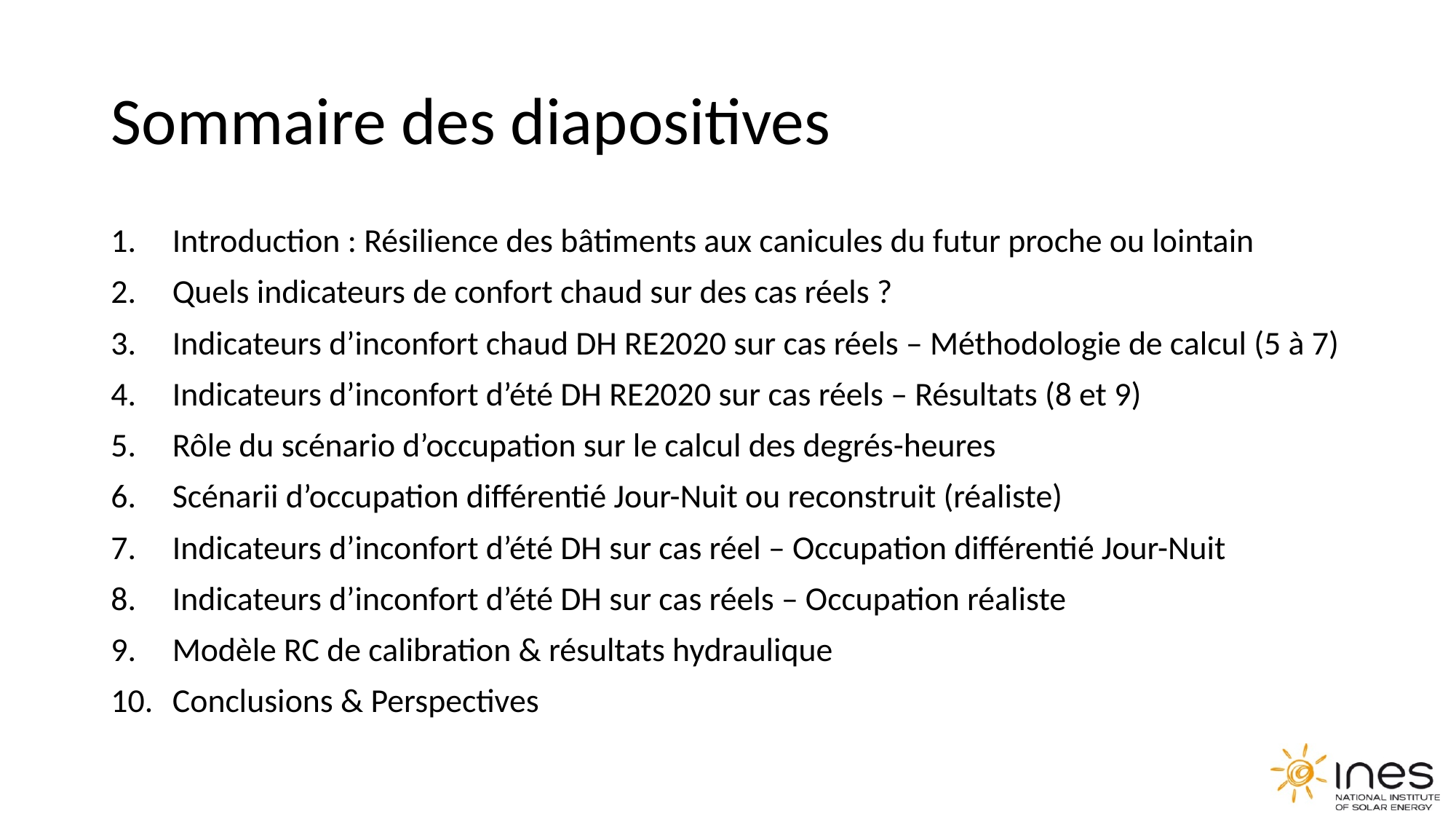

# Sommaire des diapositives
Introduction : Résilience des bâtiments aux canicules du futur proche ou lointain
Quels indicateurs de confort chaud sur des cas réels ?
Indicateurs d’inconfort chaud DH RE2020 sur cas réels – Méthodologie de calcul (5 à 7)
Indicateurs d’inconfort d’été DH RE2020 sur cas réels – Résultats (8 et 9)
Rôle du scénario d’occupation sur le calcul des degrés-heures
Scénarii d’occupation différentié Jour-Nuit ou reconstruit (réaliste)
Indicateurs d’inconfort d’été DH sur cas réel – Occupation différentié Jour-Nuit
Indicateurs d’inconfort d’été DH sur cas réels – Occupation réaliste
Modèle RC de calibration & résultats hydraulique
Conclusions & Perspectives